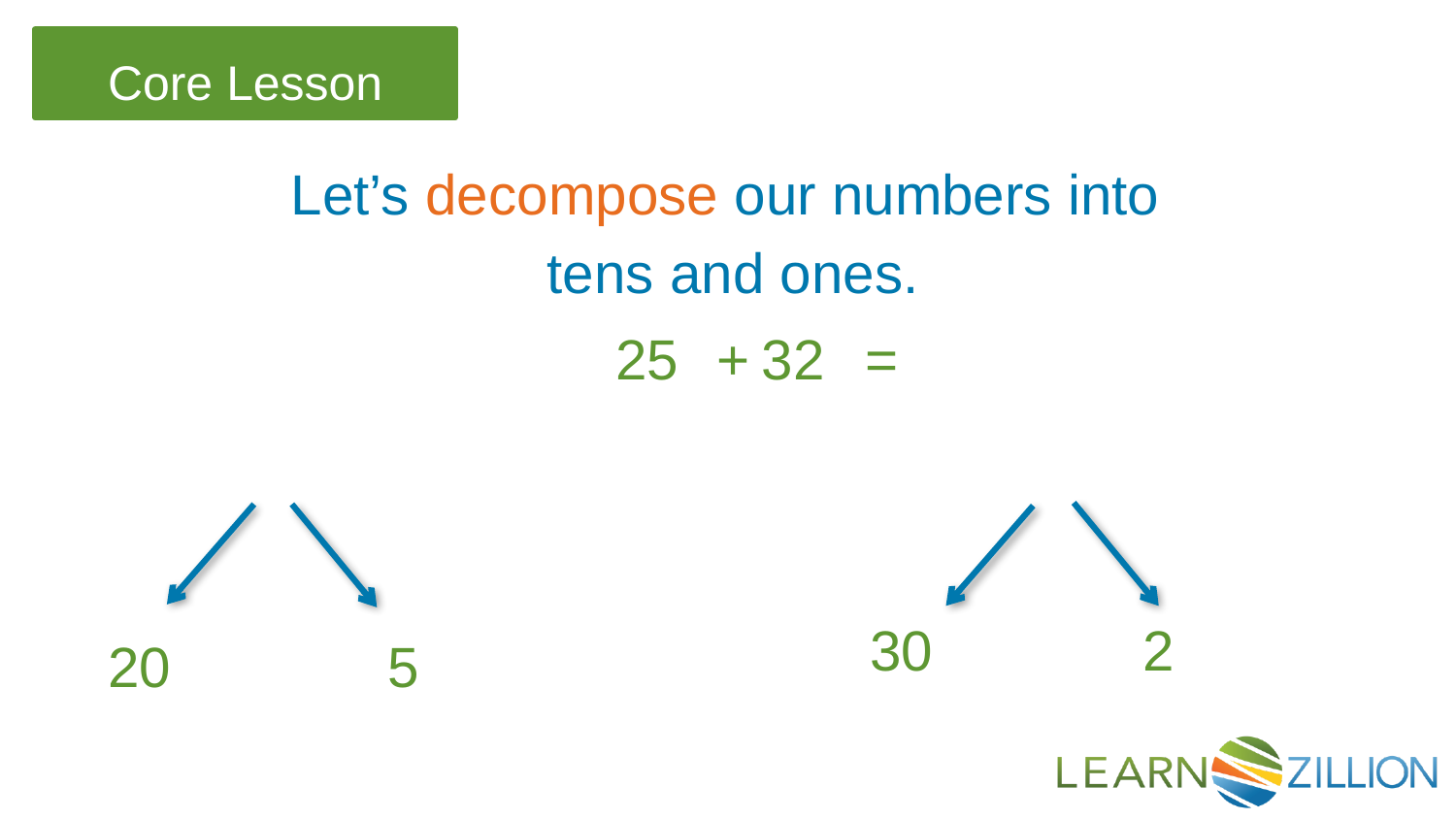

Let’s decompose our numbers into
 tens and ones.
25
+
32
=
30
2
20
5